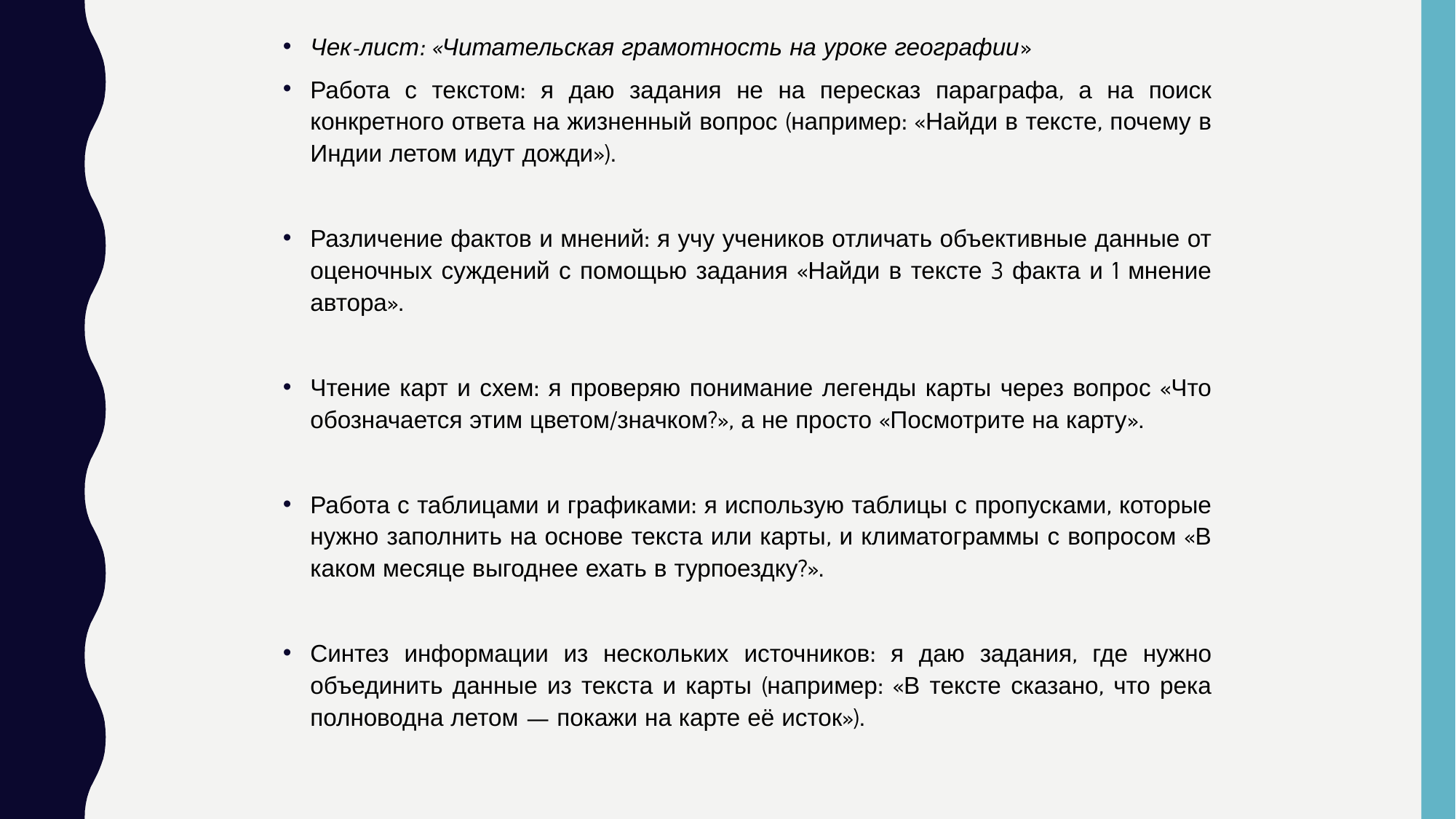

Чек-лист: «Читательская грамотность на уроке географии»
Работа с текстом: я даю задания не на пересказ параграфа, а на поиск конкретного ответа на жизненный вопрос (например: «Найди в тексте, почему в Индии летом идут дожди»).

Различение фактов и мнений: я учу учеников отличать объективные данные от оценочных суждений с помощью задания «Найди в тексте 3 факта и 1 мнение автора».

Чтение карт и схем: я проверяю понимание легенды карты через вопрос «Что обозначается этим цветом/значком?», а не просто «Посмотрите на карту».

Работа с таблицами и графиками: я использую таблицы с пропусками, которые нужно заполнить на основе текста или карты, и климатограммы с вопросом «В каком месяце выгоднее ехать в турпоездку?».

Синтез информации из нескольких источников: я даю задания, где нужно объединить данные из текста и карты (например: «В тексте сказано, что река полноводна летом — покажи на карте её исток»).